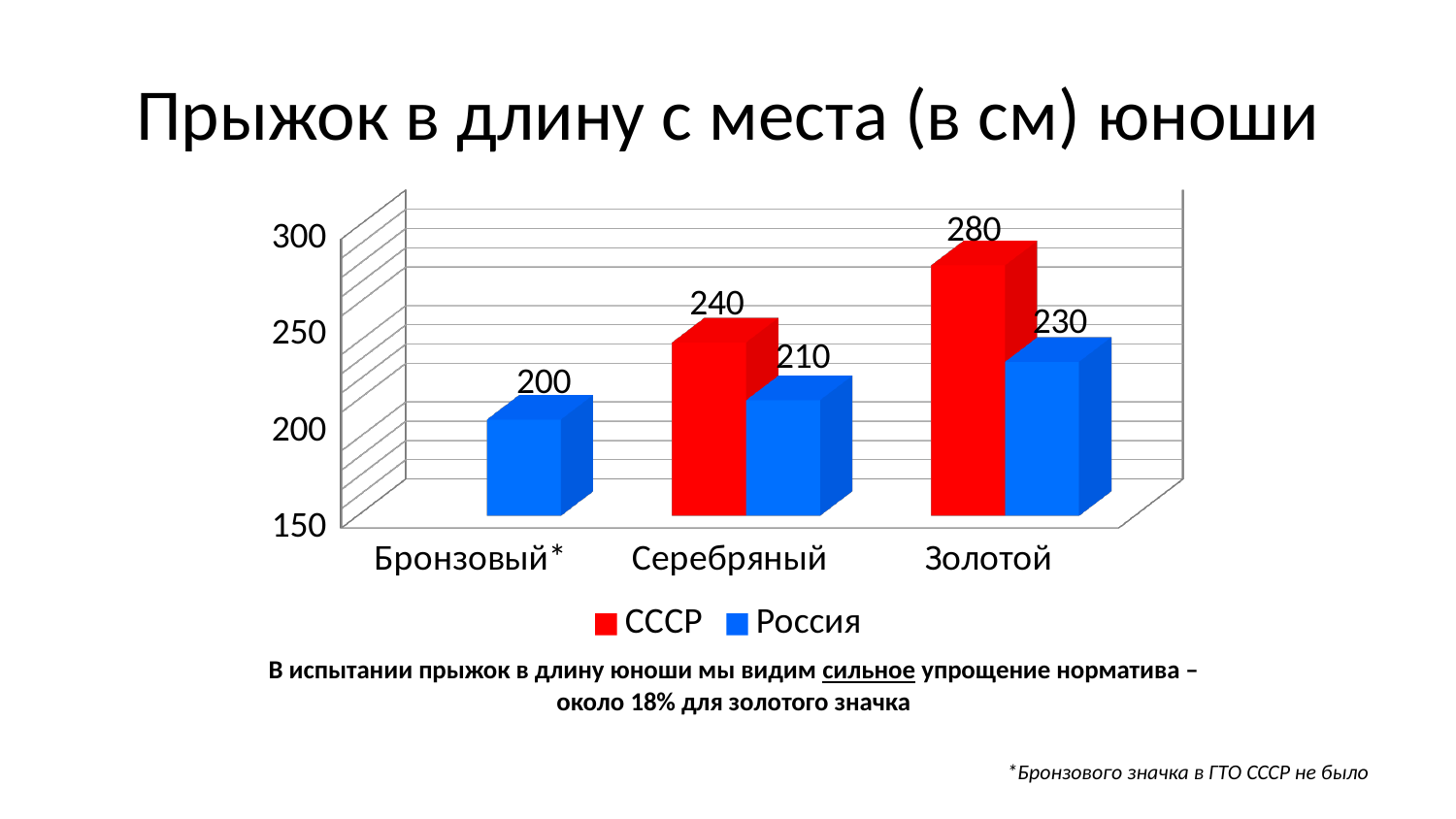

# Прыжок в длину с места (в см) юноши

[unsupported chart]

В испытании прыжок в длину юноши мы видим сильное упрощение норматива – около 18% для золотого значка
*Бронзового значка в ГТО СССР не было